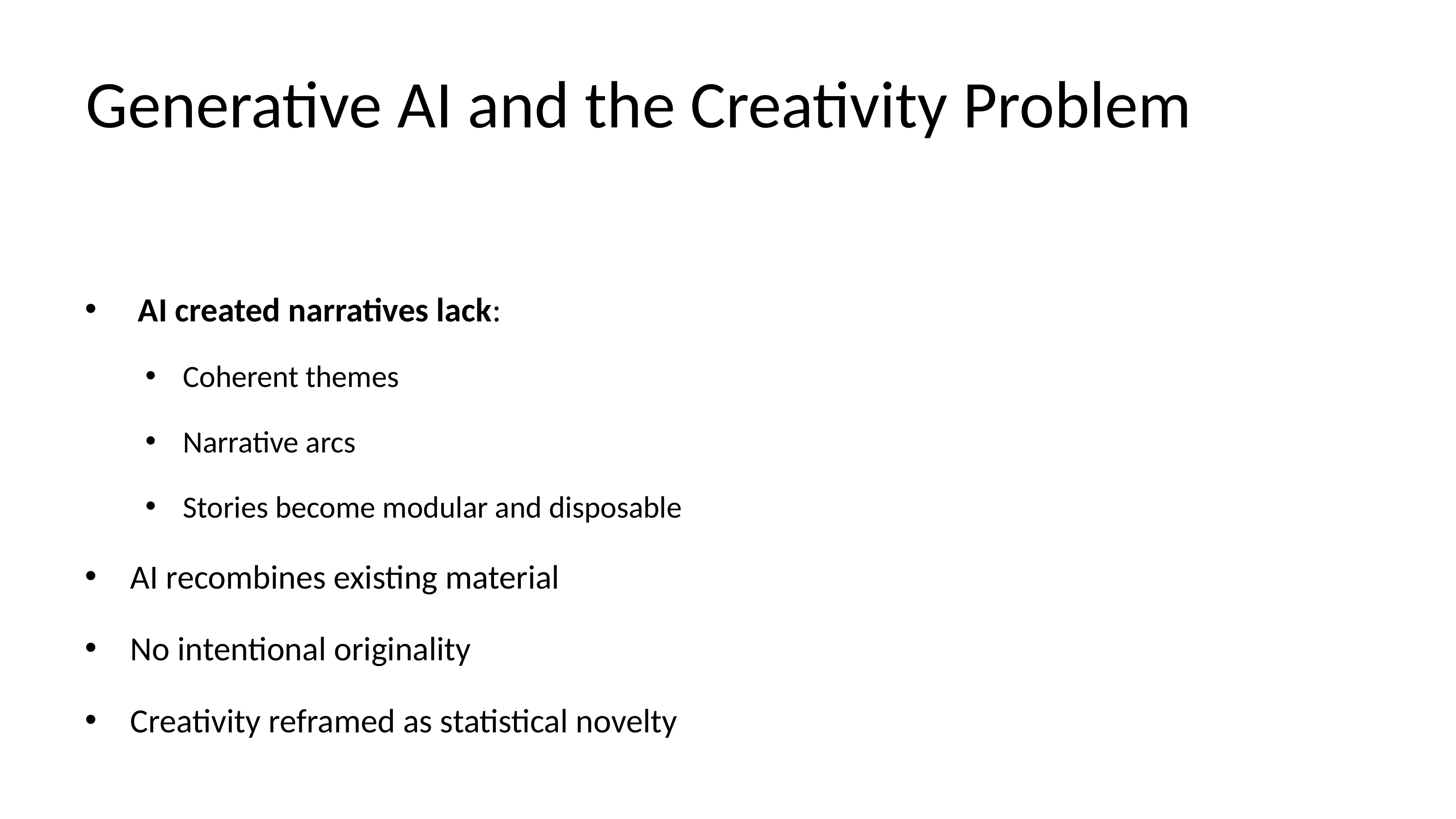

# Generative AI and the Creativity Problem
 AI created narratives lack:
Coherent themes
Narrative arcs
Stories become modular and disposable
AI recombines existing material
No intentional originality
Creativity reframed as statistical novelty